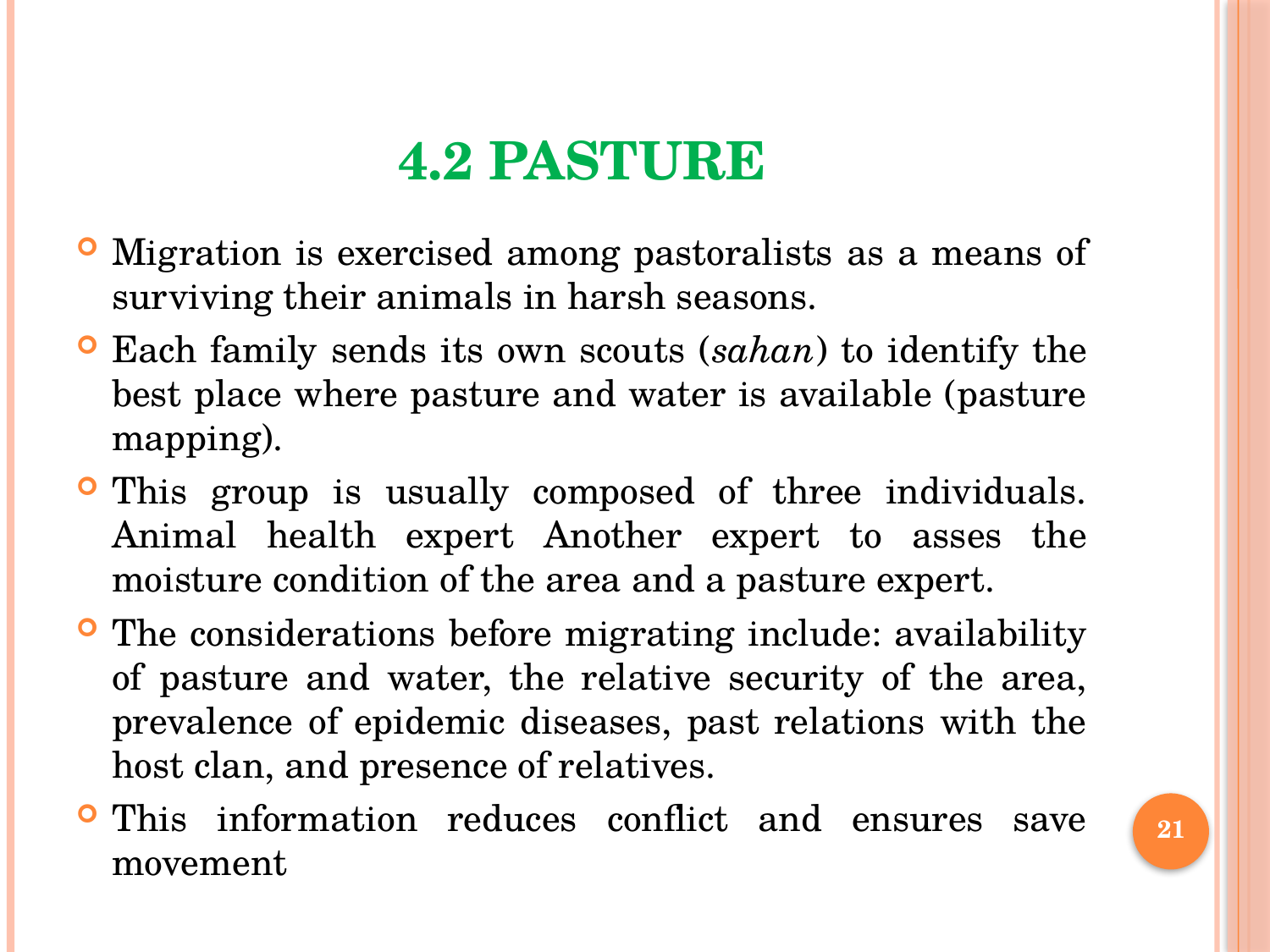

# 4.2 Pasture
Migration is exercised among pastoralists as a means of surviving their animals in harsh seasons.
Each family sends its own scouts (sahan) to identify the best place where pasture and water is available (pasture mapping).
This group is usually composed of three individuals. Animal health expert Another expert to asses the moisture condition of the area and a pasture expert.
The considerations before migrating include: availability of pasture and water, the relative security of the area, prevalence of epidemic diseases, past relations with the host clan, and presence of relatives.
This information reduces conflict and ensures save movement
21